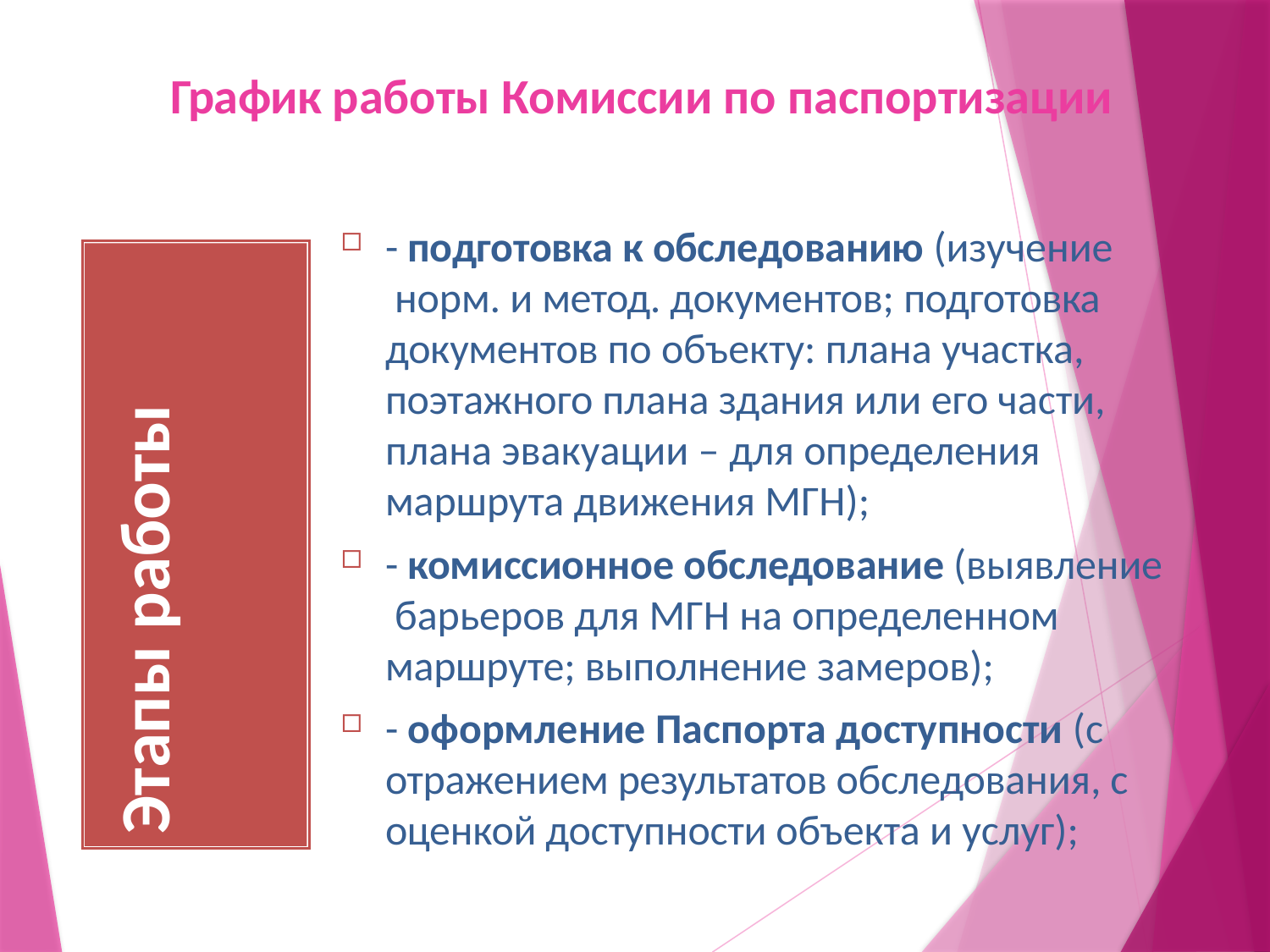

# График работы Комиссии по паспортизации
- подготовка к обследованию (изучение  норм. и метод. документов; подготовка  документов по объекту: плана участка,  поэтажного плана здания или его части,  плана эвакуации – для определения  маршрута движения МГН);
- комиссионное обследование (выявление  барьеров для МГН на определенном  маршруте; выполнение замеров);
- оформление Паспорта доступности (с  отражением результатов обследования, с  оценкой доступности объекта и услуг);

Этапы работы